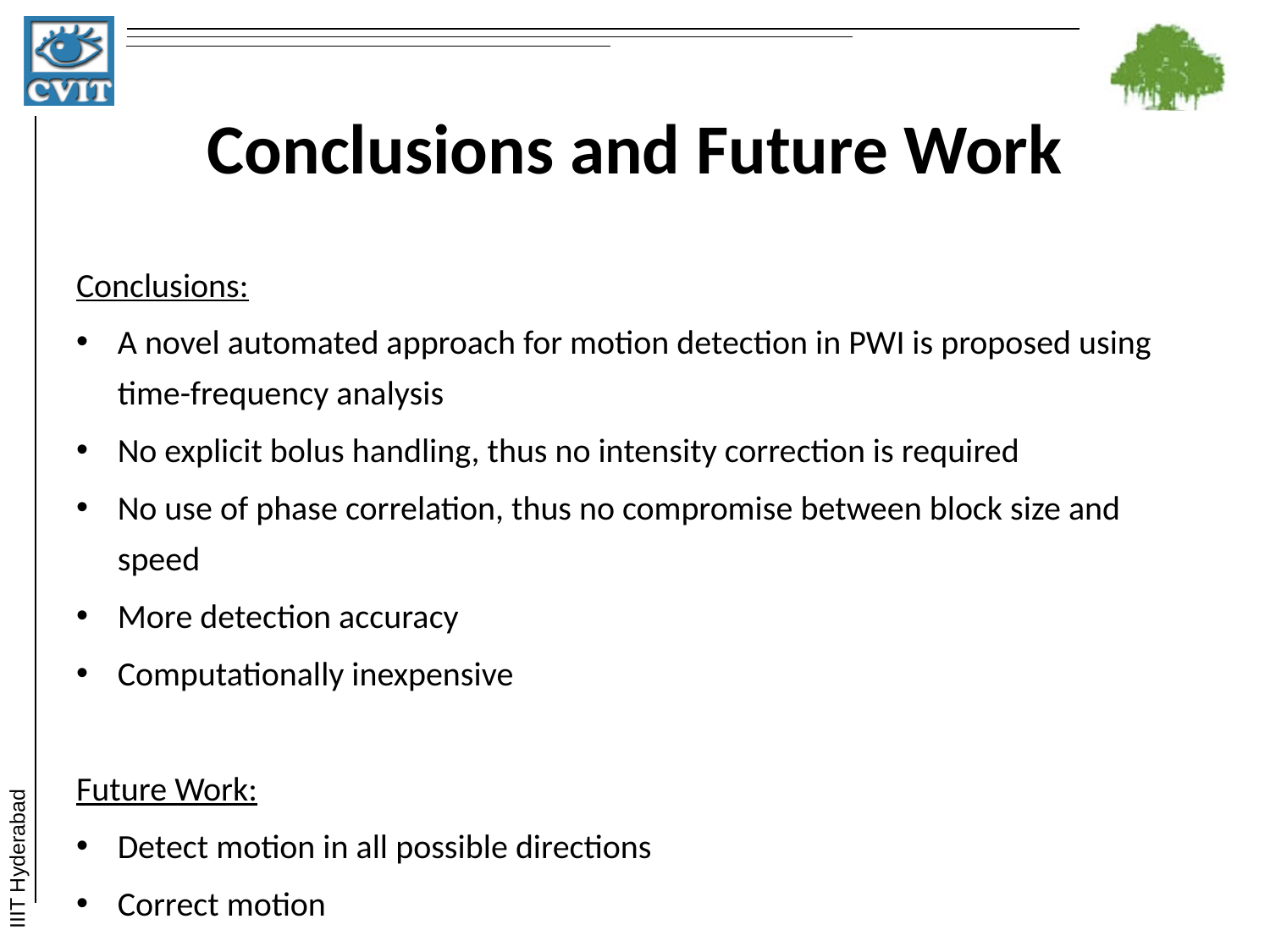

# Conclusions and Future Work
Conclusions:
A novel automated approach for motion detection in PWI is proposed using time-frequency analysis
No explicit bolus handling, thus no intensity correction is required
No use of phase correlation, thus no compromise between block size and speed
More detection accuracy
Computationally inexpensive

Future Work:
Detect motion in all possible directions
Correct motion